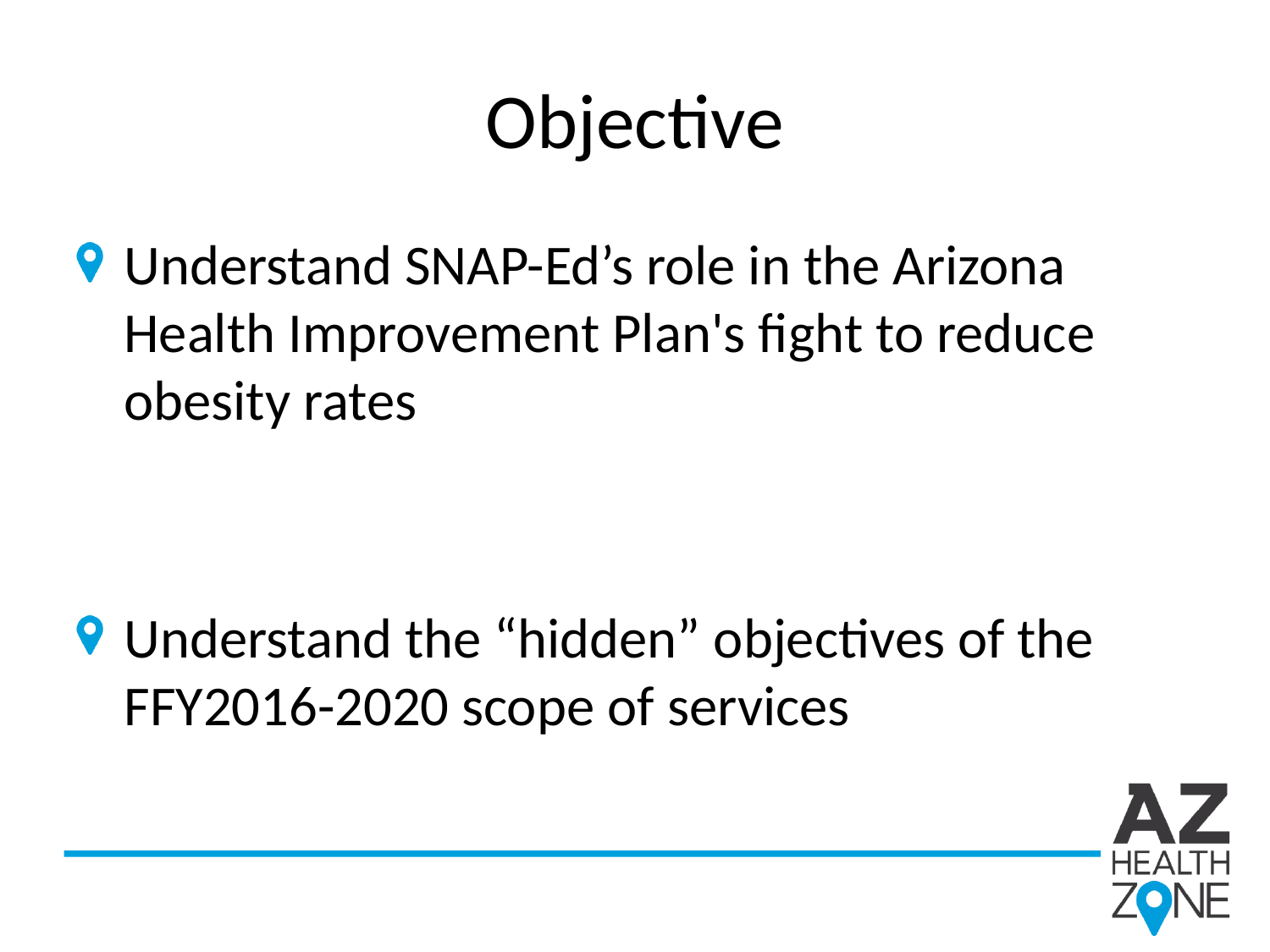

# Objective
Understand SNAP-Ed’s role in the Arizona Health Improvement Plan's fight to reduce obesity rates

Understand the “hidden” objectives of the FFY2016-2020 scope of services